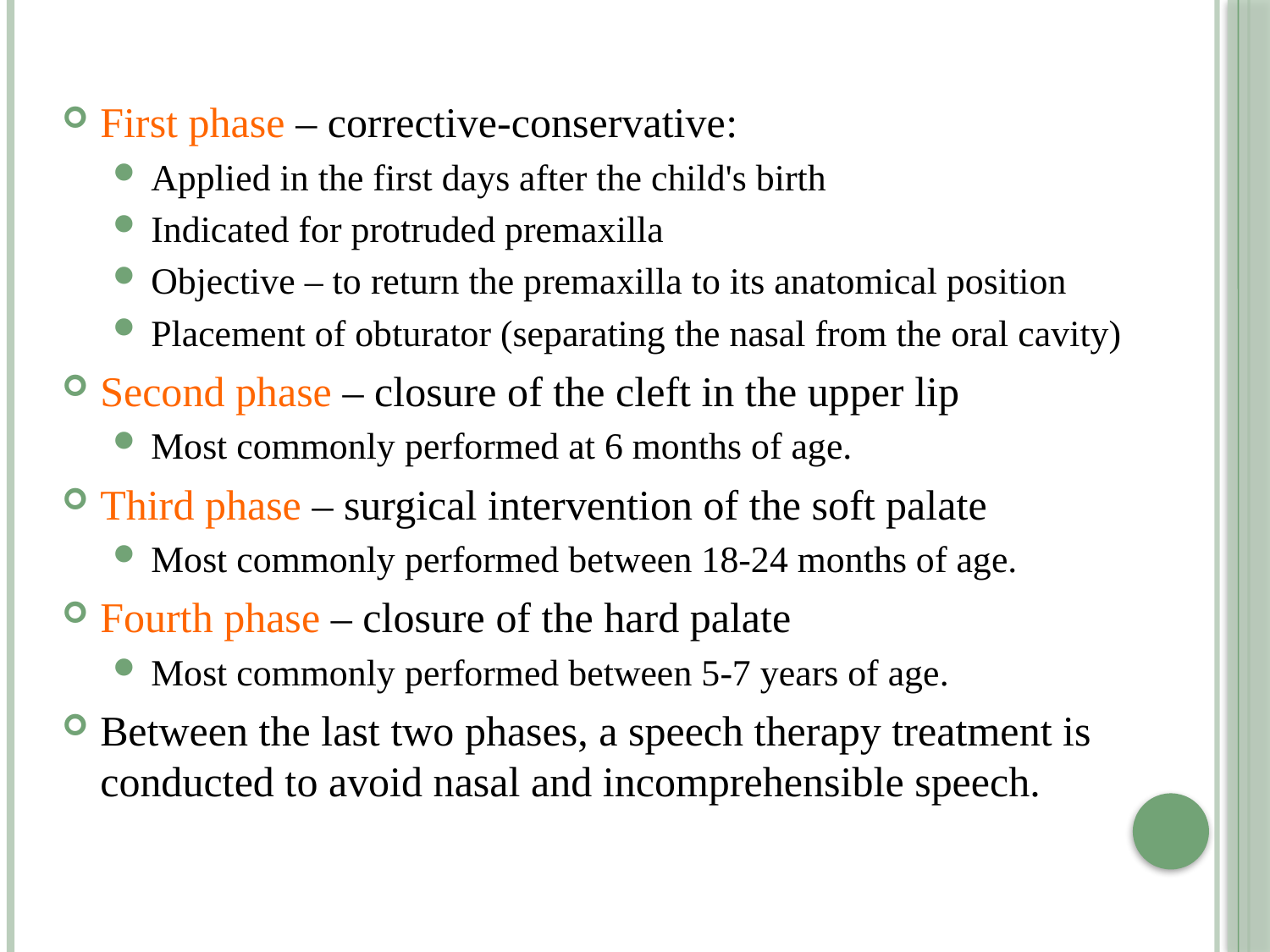

First phase – corrective-conservative:
Applied in the first days after the child's birth
Indicated for protruded premaxilla
Objective – to return the premaxilla to its anatomical position
Placement of obturator (separating the nasal from the oral cavity)
Second phase – closure of the cleft in the upper lip
Most commonly performed at 6 months of age.
Third phase – surgical intervention of the soft palate
Most commonly performed between 18-24 months of age.
Fourth phase – closure of the hard palate
Most commonly performed between 5-7 years of age.
Between the last two phases, a speech therapy treatment is conducted to avoid nasal and incomprehensible speech.